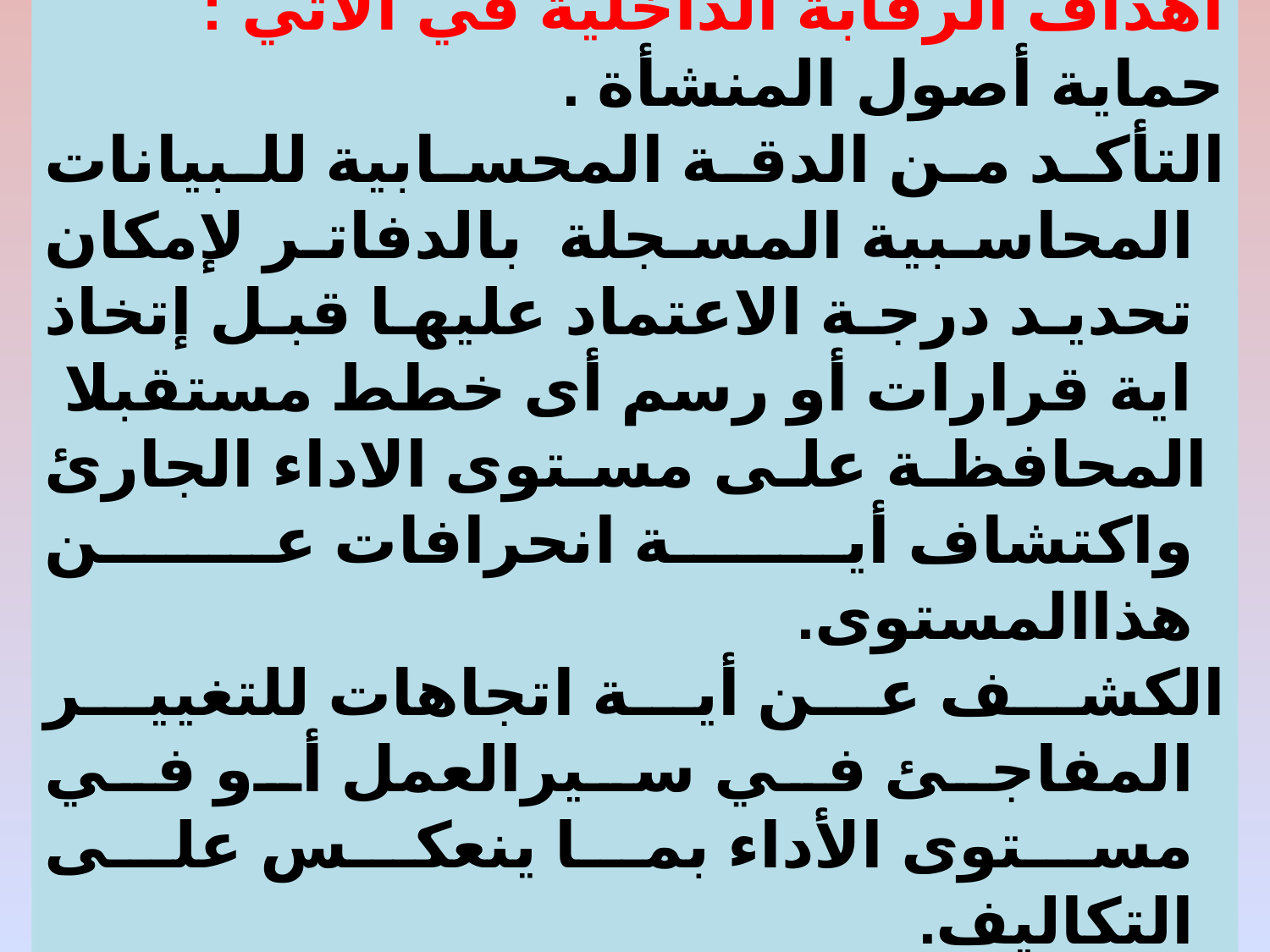

ومن التعريفات السابقة يمكن حصر أهداف الرقابة الداخلية في الاتي :
حماية أصول المنشأة .
التأكد من الدقة المحسابية للبيانات المحاسبية المسجلة  بالدفاتر لإمكان تحديد درجة الاعتماد عليها قبل إتخاذ اية قرارات أو رسم أى خطط مستقبلا
 المحافظة على مستوى الاداء الجارئ واكتشاف أية انحرافات عن هذاالمستوى.
الكشف عن أية اتجاهات للتغيير المفاجئ في سيرالعمل أو في مستوى الأداء بما ينعكس على التكاليف.
الرقابة على استخدام الموارد المتاحة.